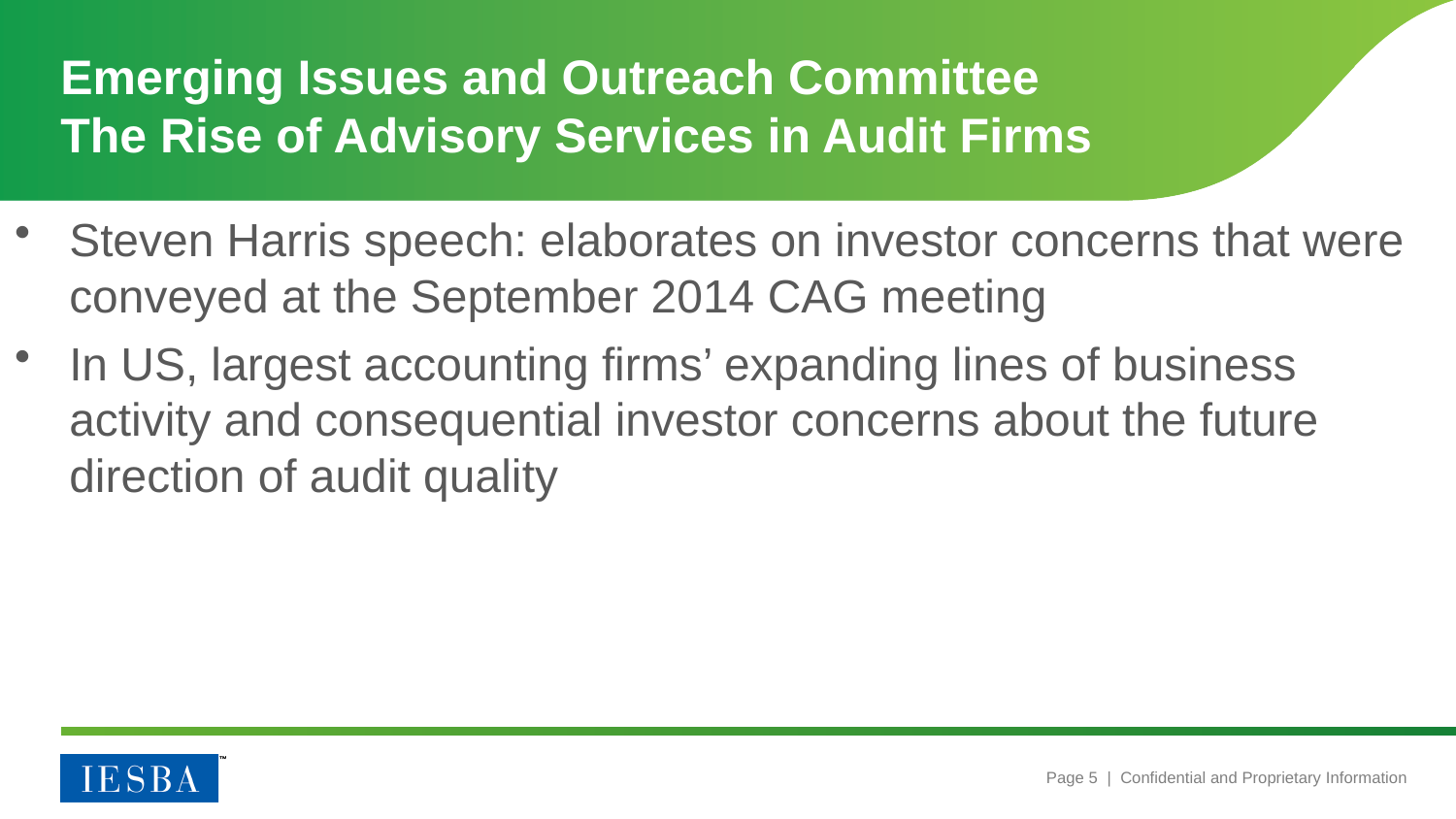

# Emerging Issues and Outreach Committee The Rise of Advisory Services in Audit Firms
Steven Harris speech: elaborates on investor concerns that were conveyed at the September 2014 CAG meeting
In US, largest accounting firms’ expanding lines of business activity and consequential investor concerns about the future direction of audit quality